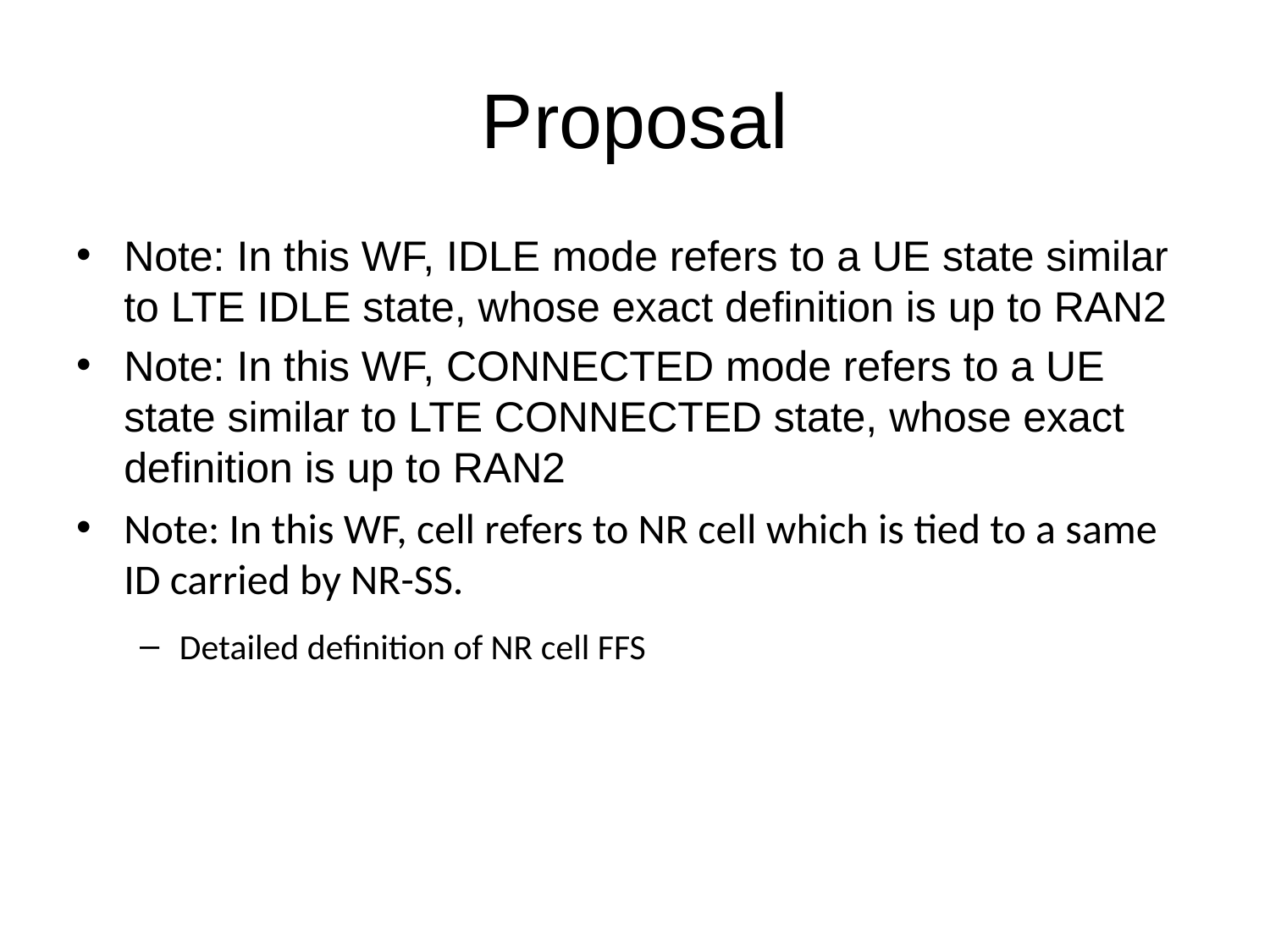

# Proposal
Note: In this WF, IDLE mode refers to a UE state similar to LTE IDLE state, whose exact definition is up to RAN2
Note: In this WF, CONNECTED mode refers to a UE state similar to LTE CONNECTED state, whose exact definition is up to RAN2
Note: In this WF, cell refers to NR cell which is tied to a same ID carried by NR-SS.
Detailed definition of NR cell FFS